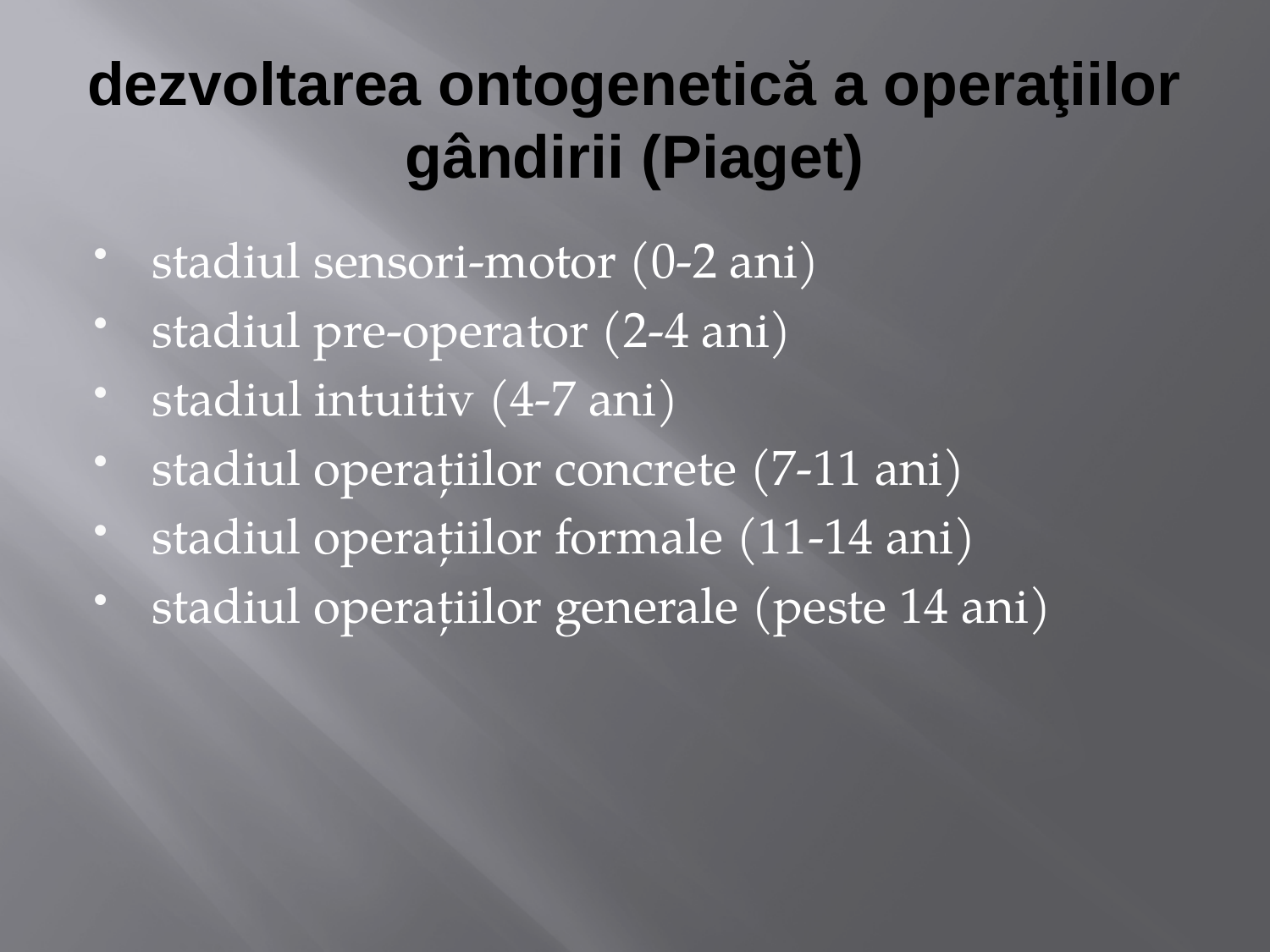

# dezvoltarea ontogenetică a operaţiilor gândirii (Piaget)
stadiul sensori-motor (0-2 ani)
stadiul pre-operator (2-4 ani)
stadiul intuitiv (4-7 ani)
stadiul operaţiilor concrete (7-11 ani)
stadiul operaţiilor formale (11-14 ani)
stadiul operaţiilor generale (peste 14 ani)